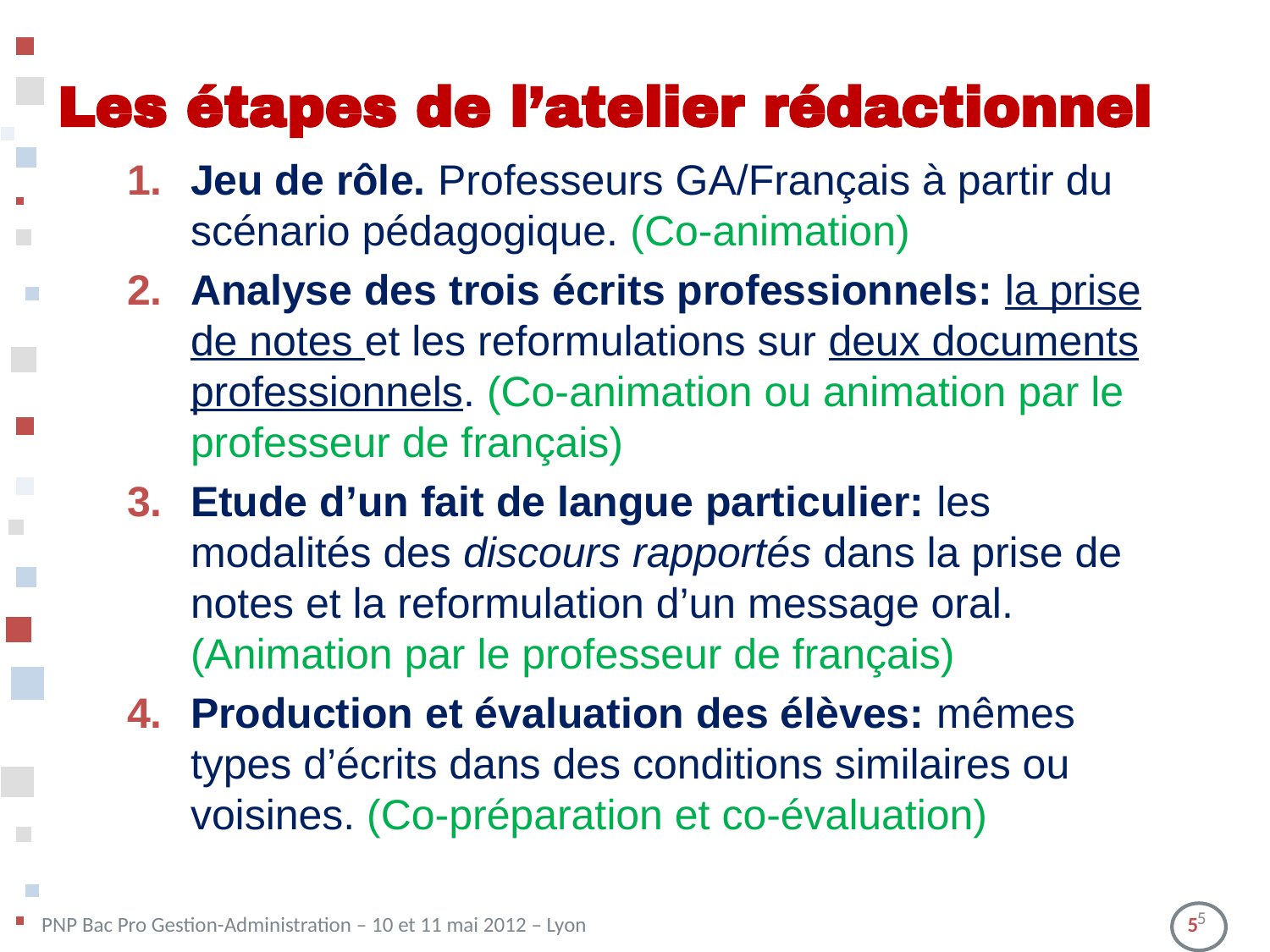

# Les étapes de l’atelier rédactionnel
Jeu de rôle. Professeurs GA/Français à partir du scénario pédagogique. (Co-animation)
Analyse des trois écrits professionnels: la prise de notes et les reformulations sur deux documents professionnels. (Co-animation ou animation par le professeur de français)
Etude d’un fait de langue particulier: les modalités des discours rapportés dans la prise de notes et la reformulation d’un message oral. (Animation par le professeur de français)
Production et évaluation des élèves: mêmes types d’écrits dans des conditions similaires ou voisines. (Co-préparation et co-évaluation)
5